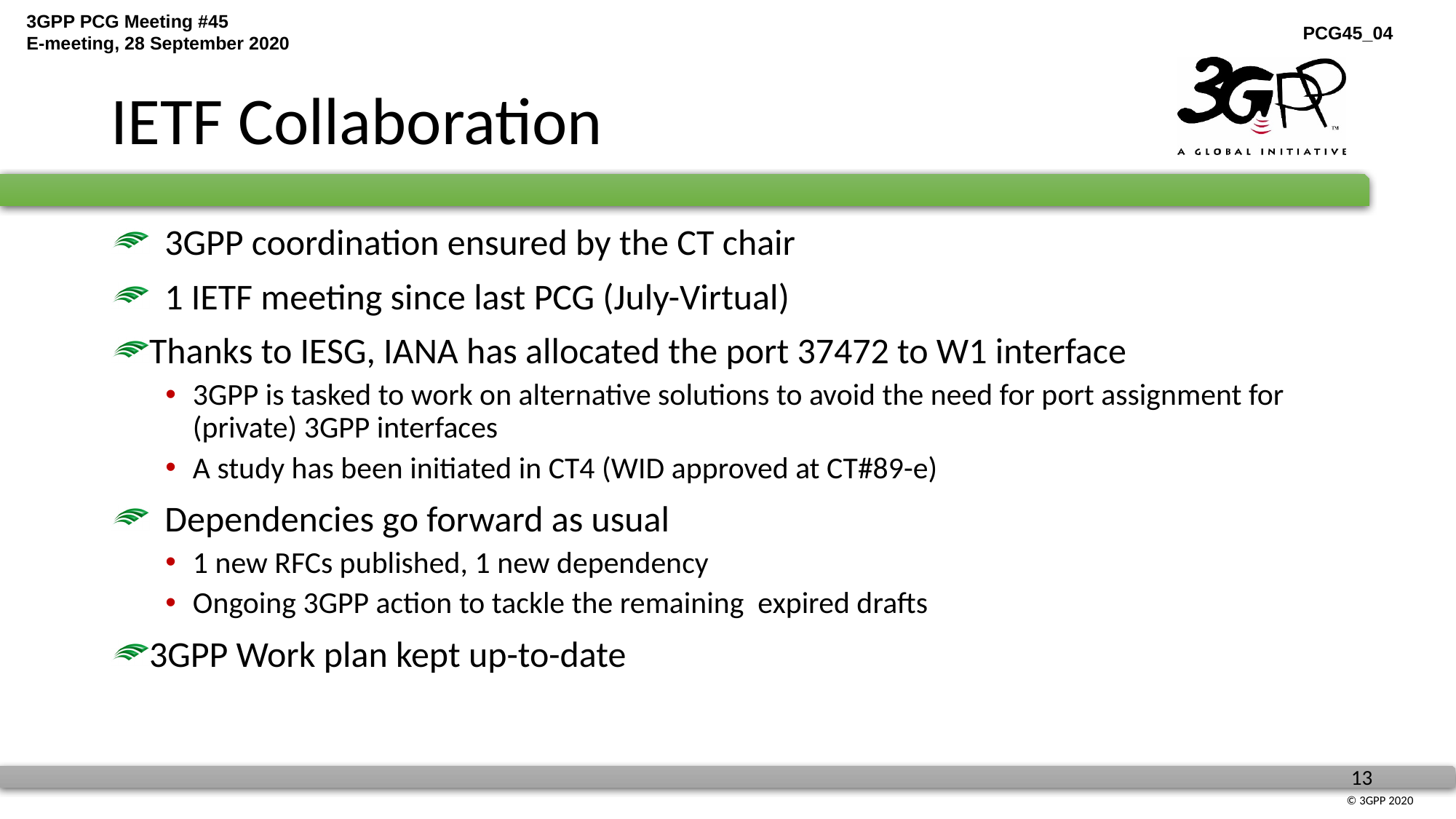

# IETF Collaboration
3GPP coordination ensured by the CT chair
1 IETF meeting since last PCG (July-Virtual)
Thanks to IESG, IANA has allocated the port 37472 to W1 interface
3GPP is tasked to work on alternative solutions to avoid the need for port assignment for (private) 3GPP interfaces
A study has been initiated in CT4 (WID approved at CT#89-e)
Dependencies go forward as usual
1 new RFCs published, 1 new dependency
Ongoing 3GPP action to tackle the remaining  expired drafts
3GPP Work plan kept up-to-date